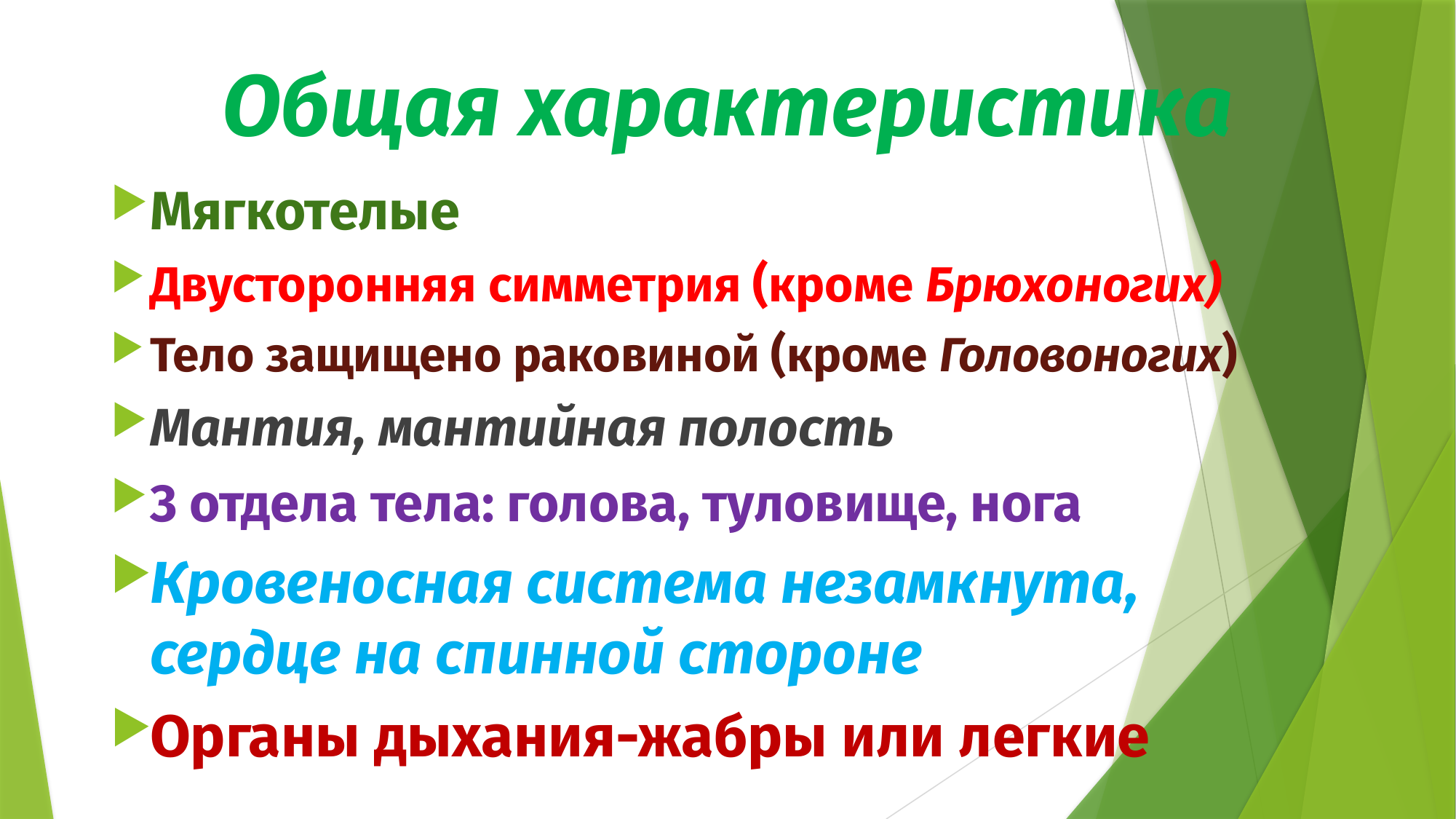

# Общая характеристика
Мягкотелые
Двусторонняя симметрия (кроме Брюхоногих)
Тело защищено раковиной (кроме Головоногих)
Мантия, мантийная полость
3 отдела тела: голова, туловище, нога
Кровеносная система незамкнута, сердце на спинной стороне
Органы дыхания-жабры или легкие